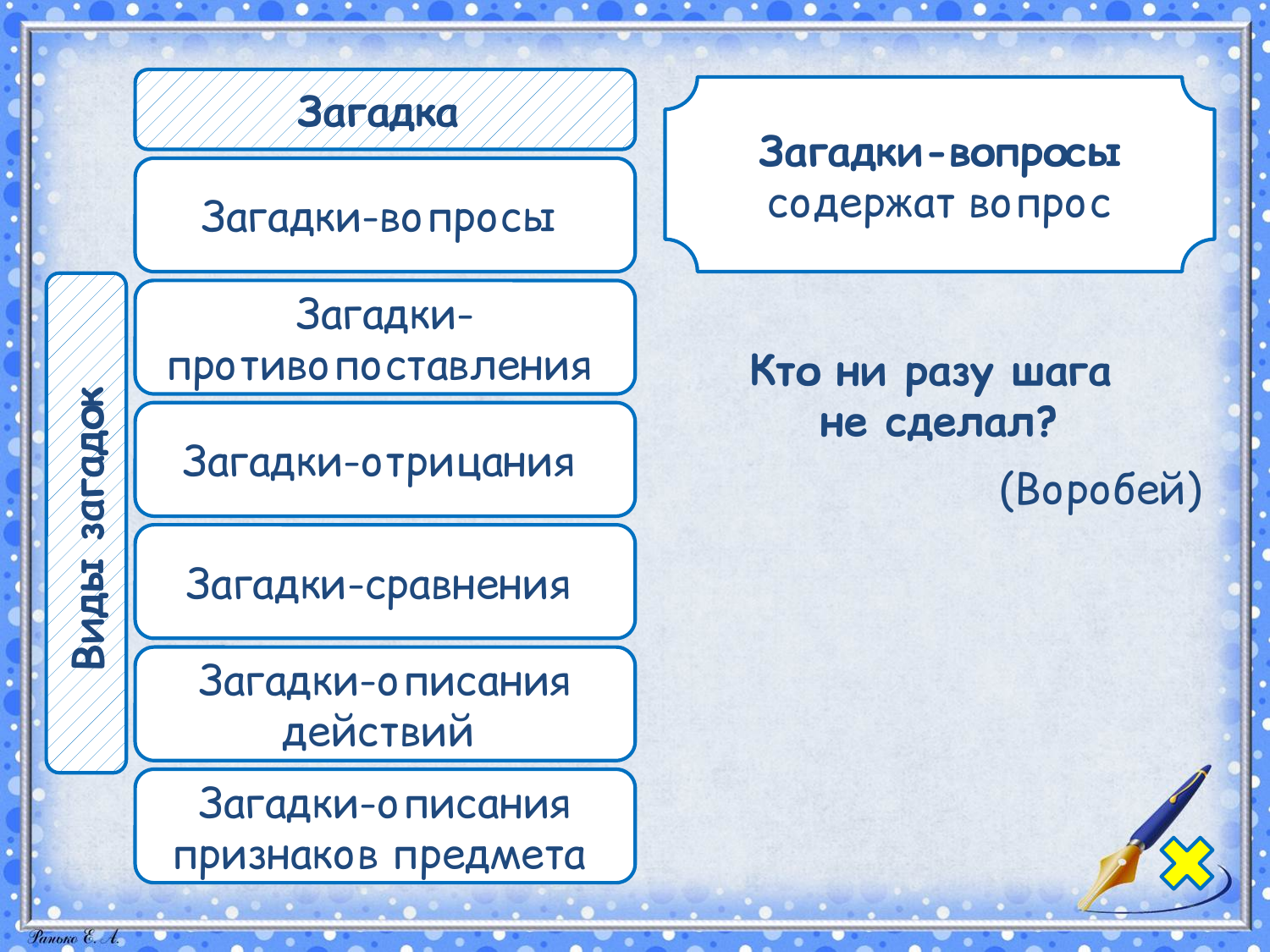

Загадка
Загадки-вопросы содержат вопрос
Загадки-вопросы
Загадки-противопоставления
Кто ни разу шага
не сделал?

(Воробей)
Загадки-отрицания
Виды загадок
Загадки-сравнения
Загадки-описания действий
Загадки-описания признаков предмета